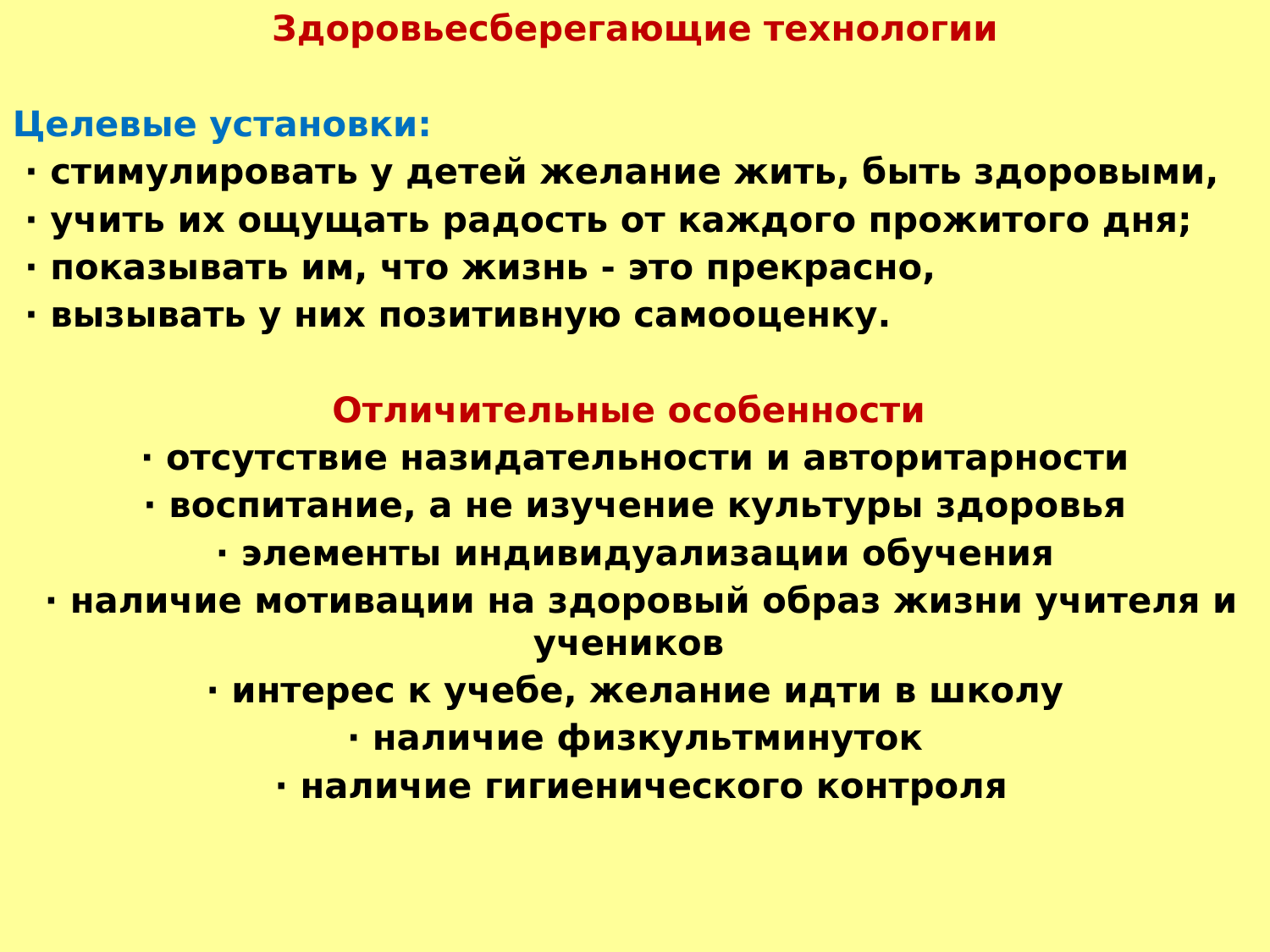

Здоровьесберегающие технологии

Целевые установки:
 · стимулировать у детей желание жить, быть здоровыми,
 · учить их ощущать радость от каждого прожитого дня;
 · показывать им, что жизнь - это прекрасно,
 · вызывать у них позитивную самооценку.

Отличительные особенности
 · отсутствие назидательности и авторитарности
 · воспитание, а не изучение культуры здоровья
 · элементы индивидуализации обучения
 · наличие мотивации на здоровый образ жизни учителя и учеников
 · интерес к учебе, желание идти в школу
 · наличие физкультминуток
 · наличие гигиенического контроля